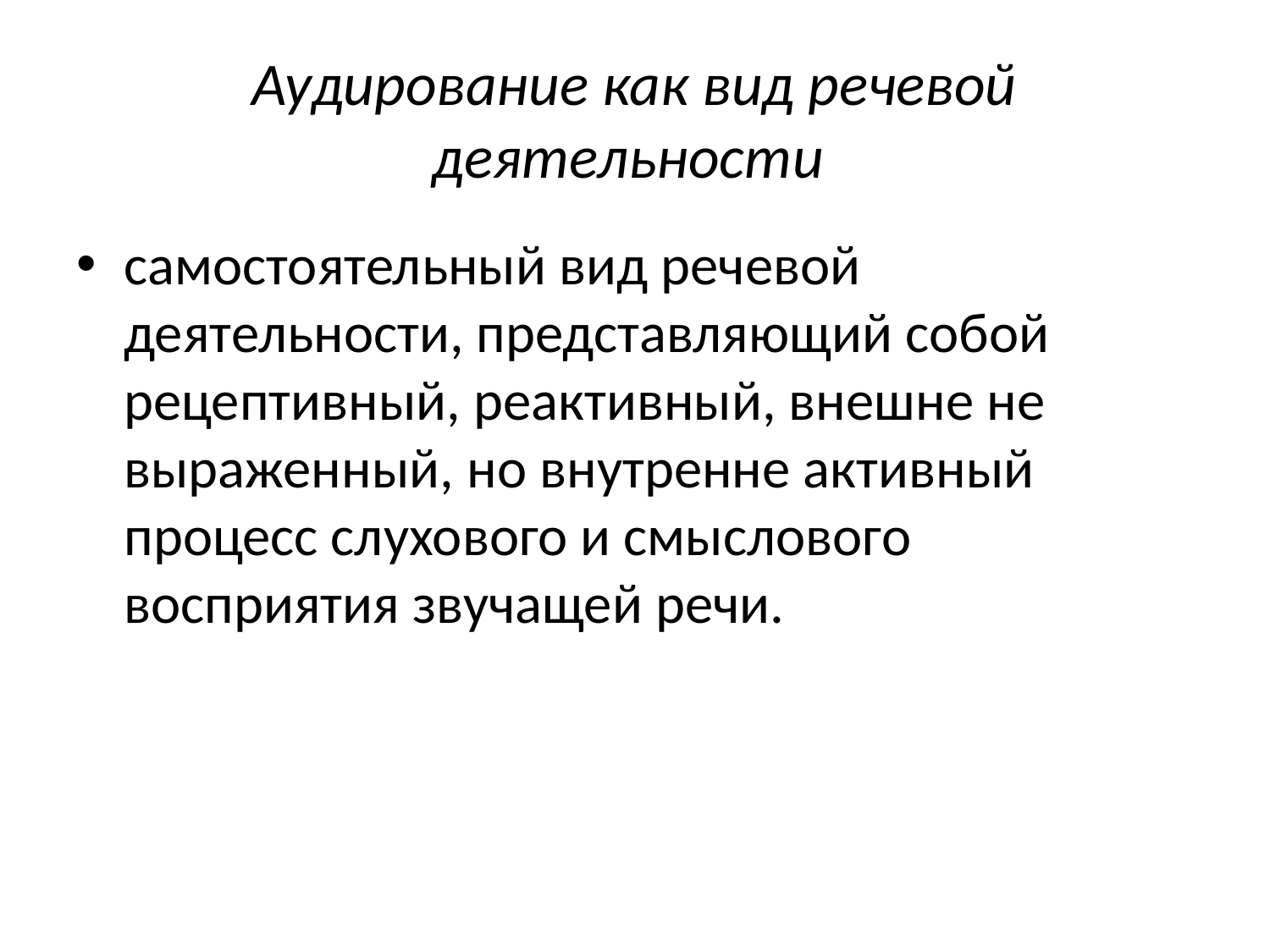

# Аудирование как вид речевой деятельности
самостоятельный вид речевой деятельности, представляющий собой рецептивный, реактивный, внешне не выраженный, но внутренне активный процесс слухового и смыслового восприятия звучащей речи.